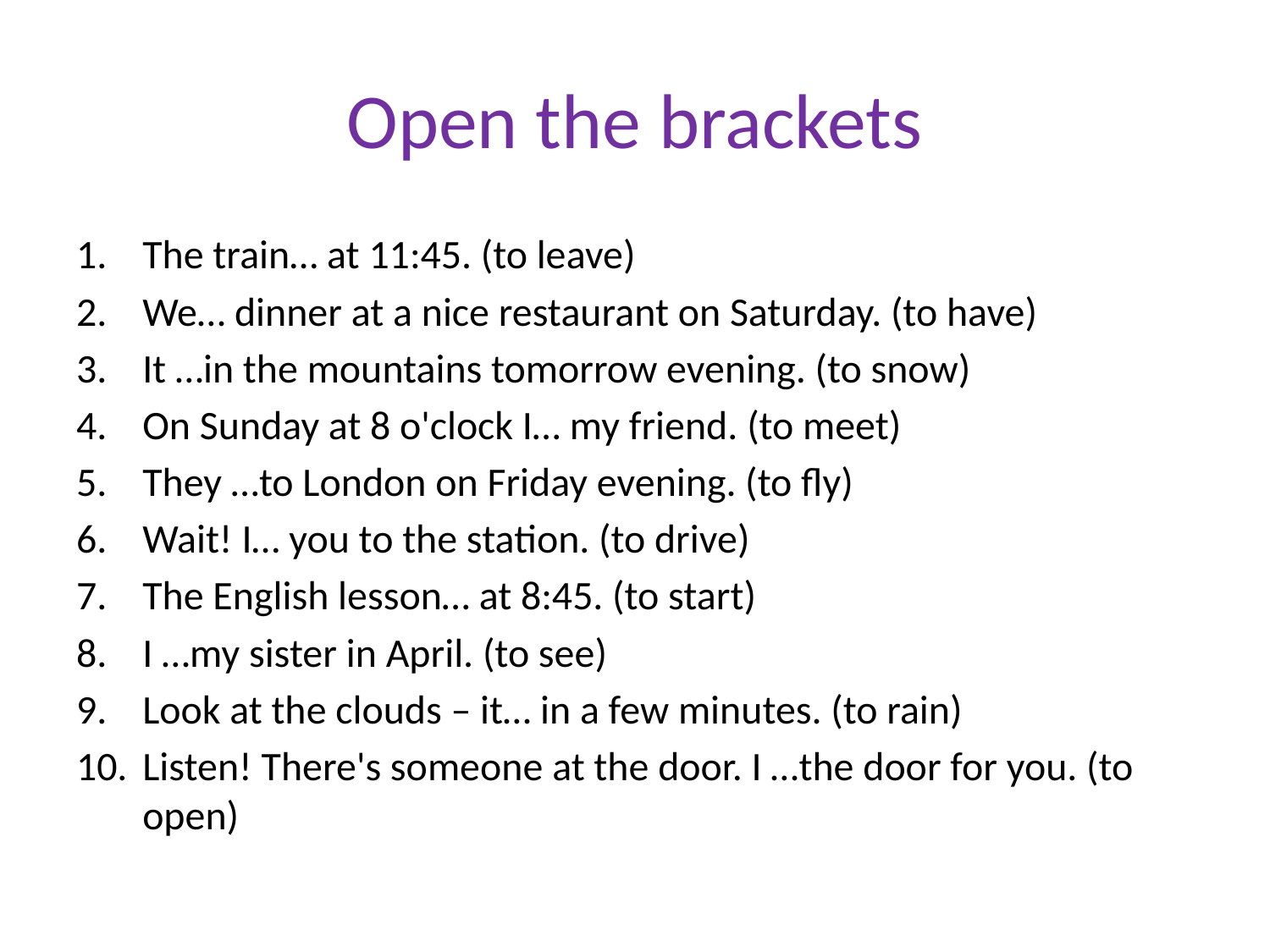

# Open the brackets
The train… at 11:45. (to leave)
We… dinner at a nice restaurant on Saturday. (to have)
It …in the mountains tomorrow evening. (to snow)
On Sunday at 8 o'clock I… my friend. (to meet)
They …to London on Friday evening. (to fly)
Wait! I… you to the station. (to drive)
The English lesson… at 8:45. (to start)
I …my sister in April. (to see)
Look at the clouds – it… in a few minutes. (to rain)
Listen! There's someone at the door. I …the door for you. (to open)